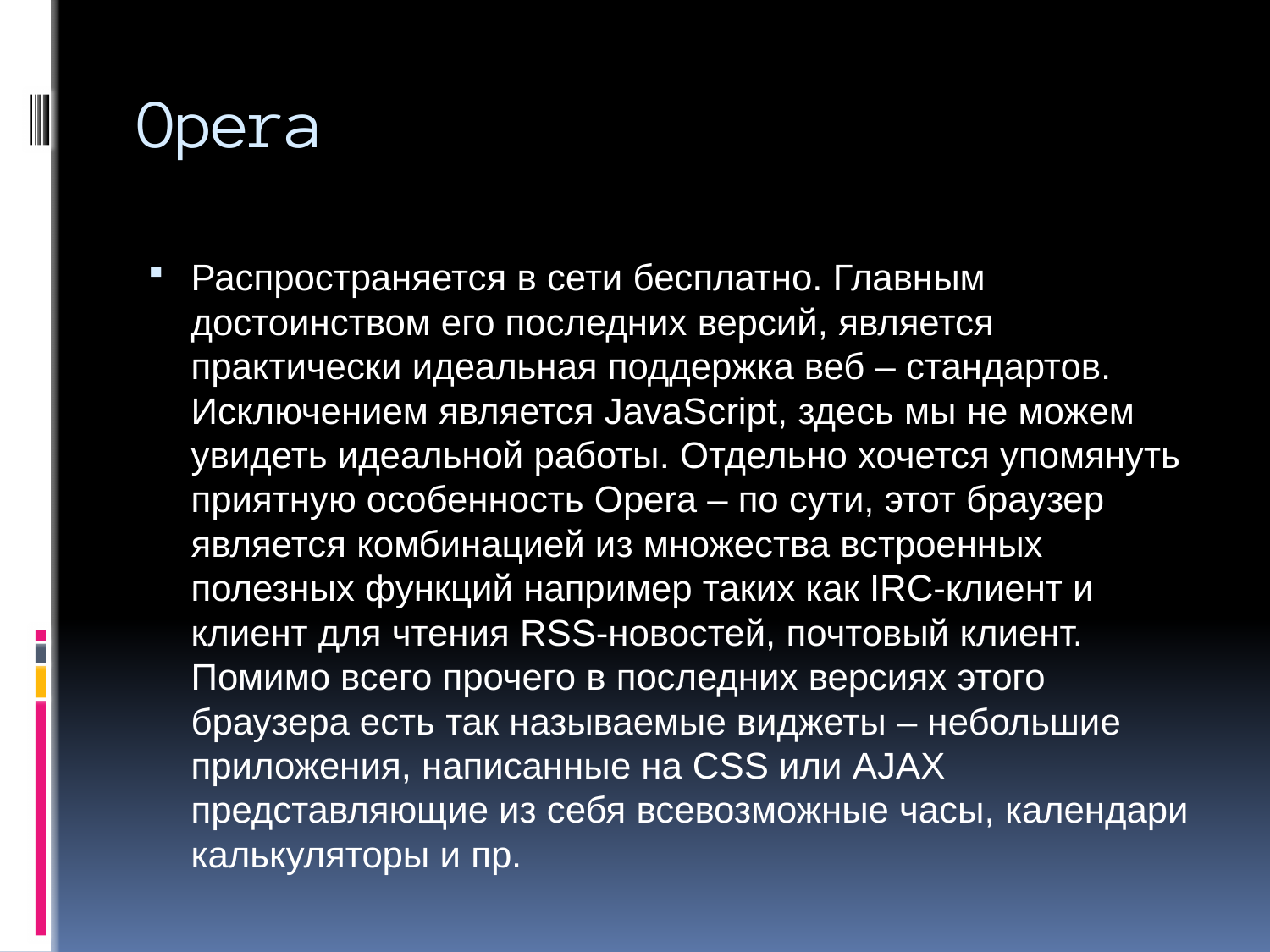

# Opera
Распространяется в сети бесплатно. Главным достоинством его последних версий, является практически идеальная поддержка веб – стандартов. Исключением является JavaScript, здесь мы не можем увидеть идеальной работы. Отдельно хочется упомянуть приятную особенность Opera – по сути, этот браузер является комбинацией из множества встроенных полезных функций например таких как IRC-клиент и клиент для чтения RSS-новостей, почтовый клиент. Помимо всего прочего в последних версиях этого браузера есть так называемые виджеты – небольшие приложения, написанные на CSS или AJAX представляющие из себя всевозможные часы, календари калькуляторы и пр.